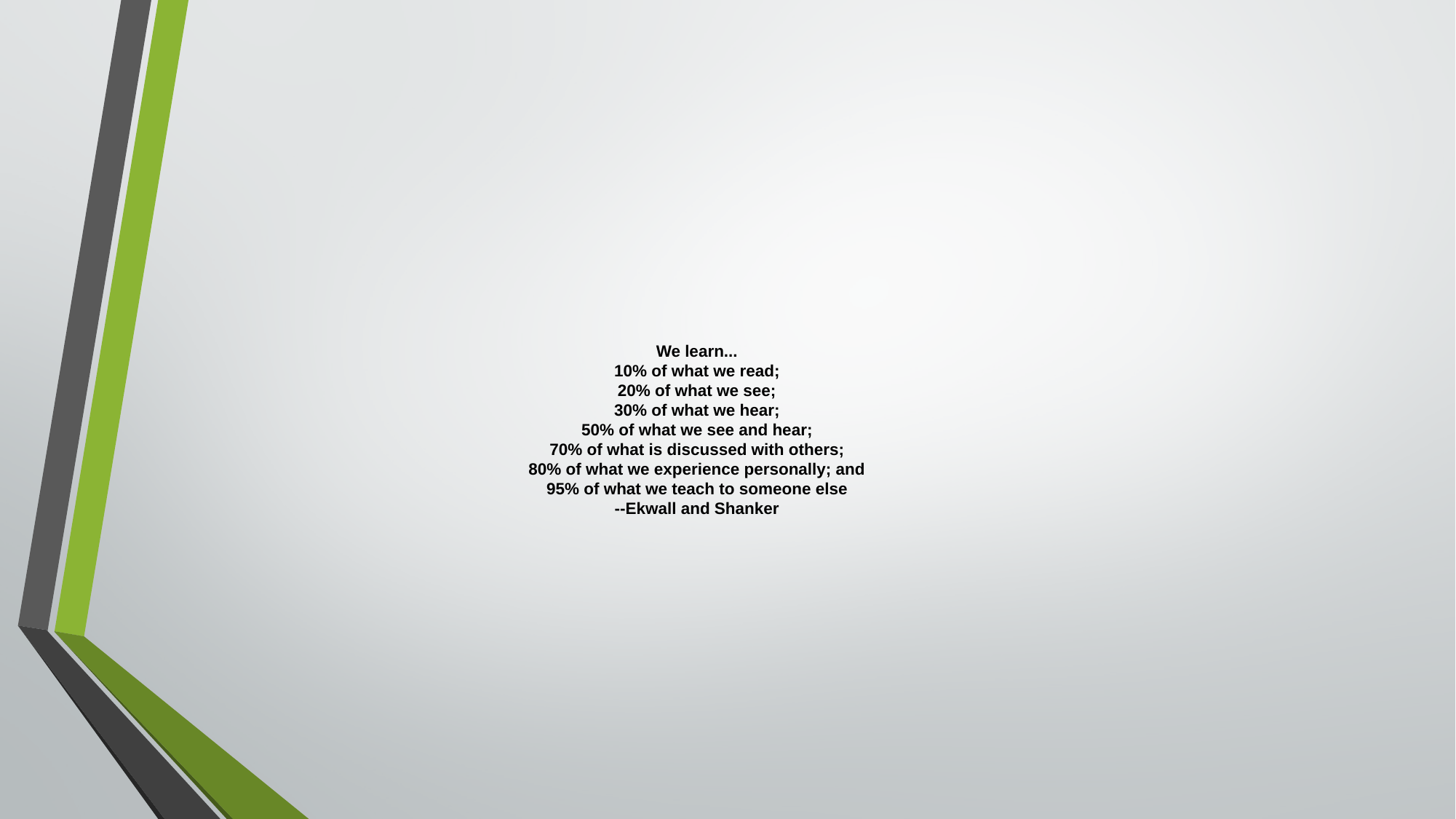

# We learn... 10% of what we read; 20% of what we see; 30% of what we hear; 50% of what we see and hear; 70% of what is discussed with others; 80% of what we experience personally; and 95% of what we teach to someone else --Ekwall and Shanker